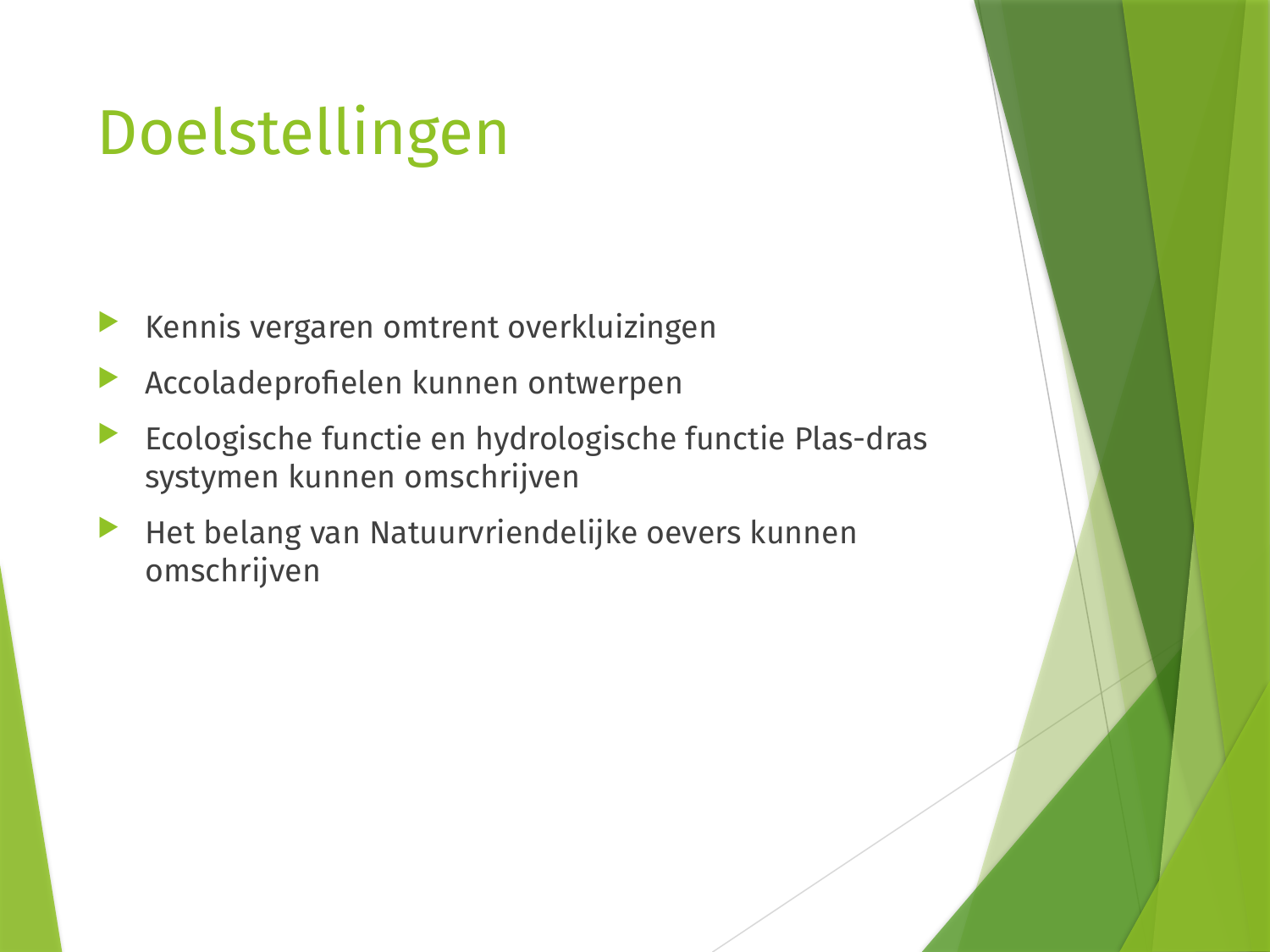

# Doelstellingen
Kennis vergaren omtrent overkluizingen
Accoladeprofielen kunnen ontwerpen
Ecologische functie en hydrologische functie Plas-dras systymen kunnen omschrijven
Het belang van Natuurvriendelijke oevers kunnen omschrijven